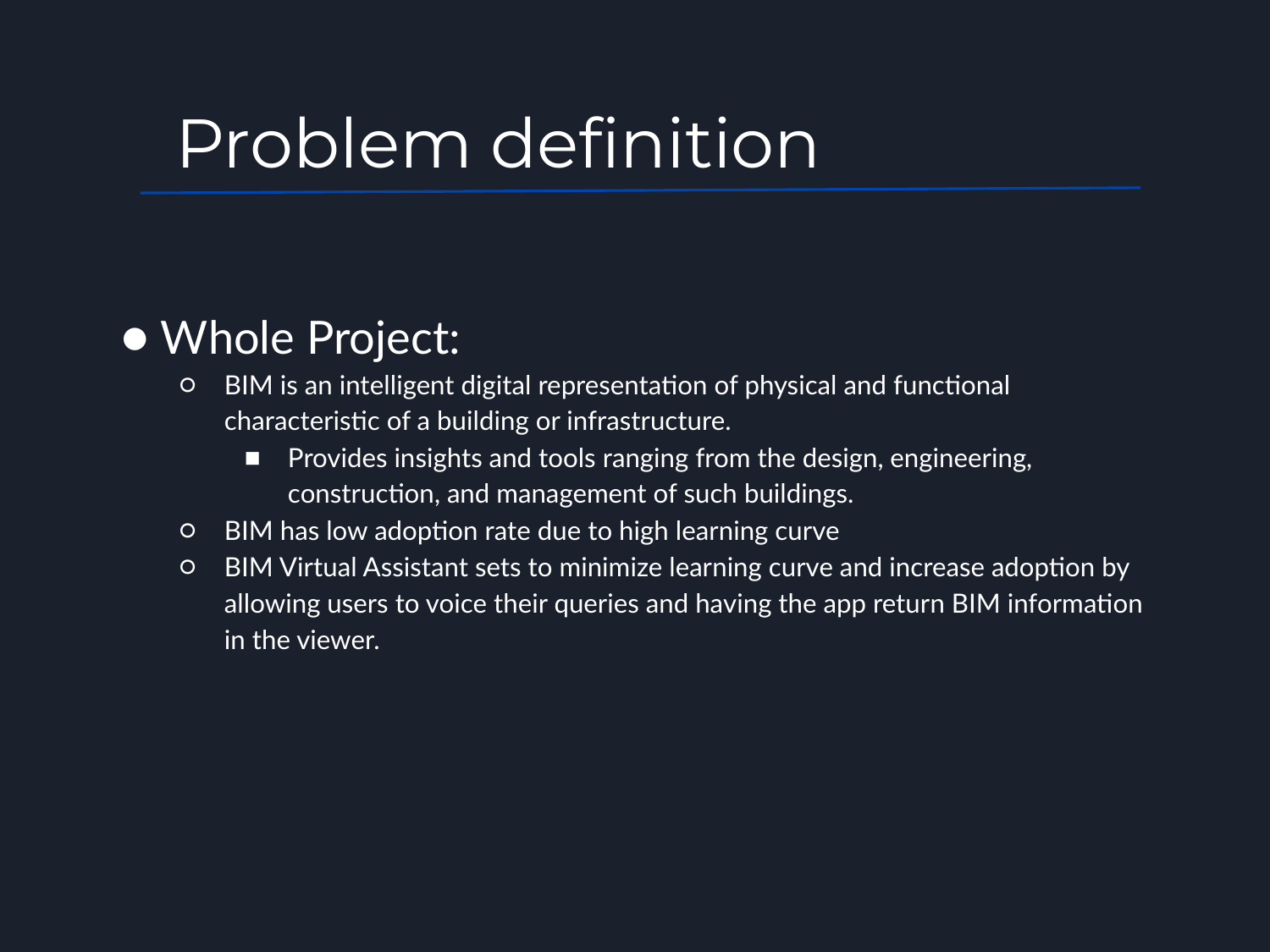

Problem definition
Whole Project:
BIM is an intelligent digital representation of physical and functional characteristic of a building or infrastructure.
Provides insights and tools ranging from the design, engineering, construction, and management of such buildings.
BIM has low adoption rate due to high learning curve
BIM Virtual Assistant sets to minimize learning curve and increase adoption by allowing users to voice their queries and having the app return BIM information in the viewer.